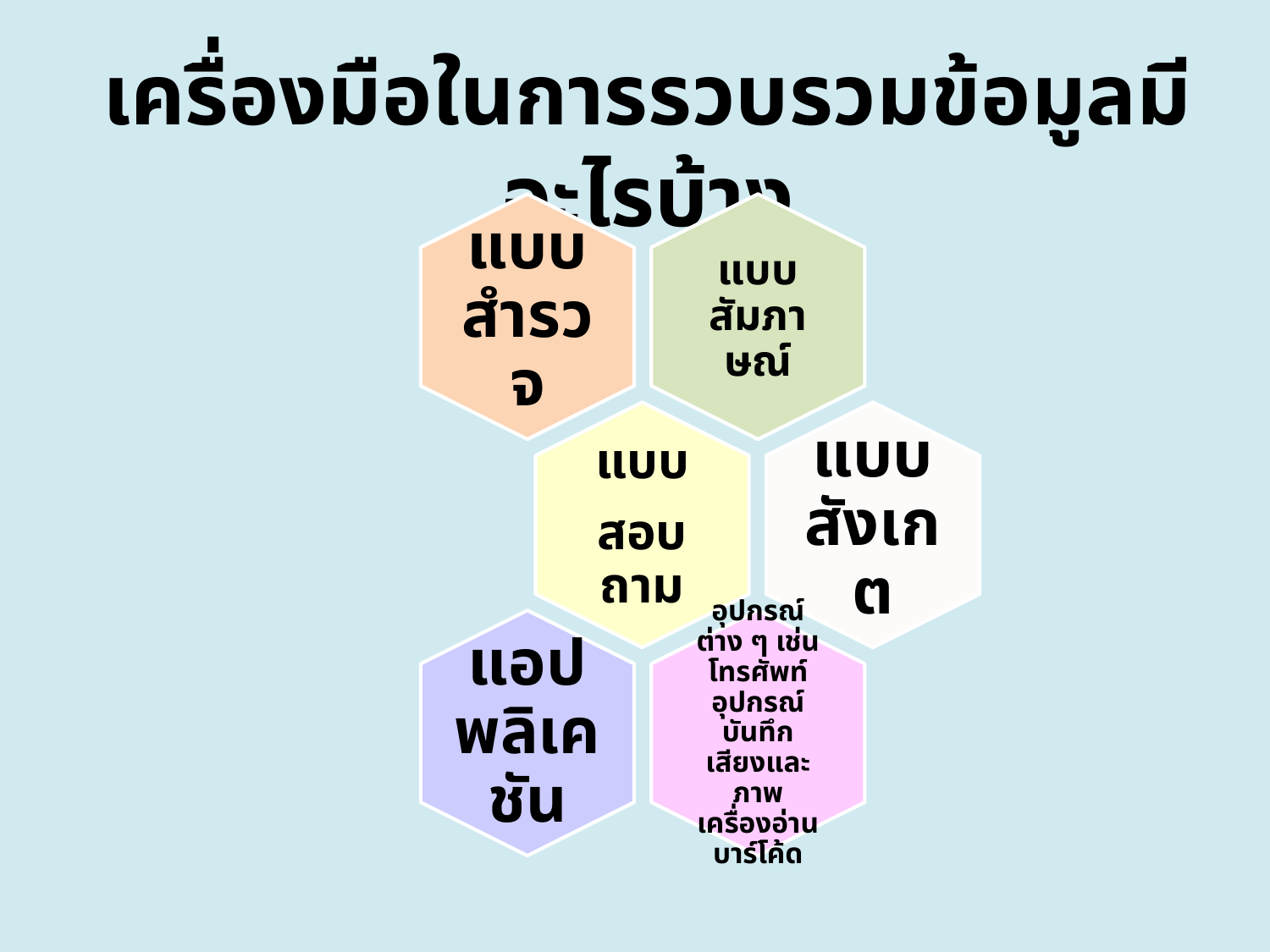

# เครื่องมือในการรวบรวมข้อมูลมีอะไรบ้าง
แบบสัมภาษณ์

แบบสำรวจ
แบบ
สอบถาม

แบบสังเกต
อุปกรณ์ต่าง ๆ เช่น โทรศัพท์ อุปกรณ์บันทึกเสียงและภาพ เครื่องอ่านบาร์โค้ด

แอปพลิเคชัน